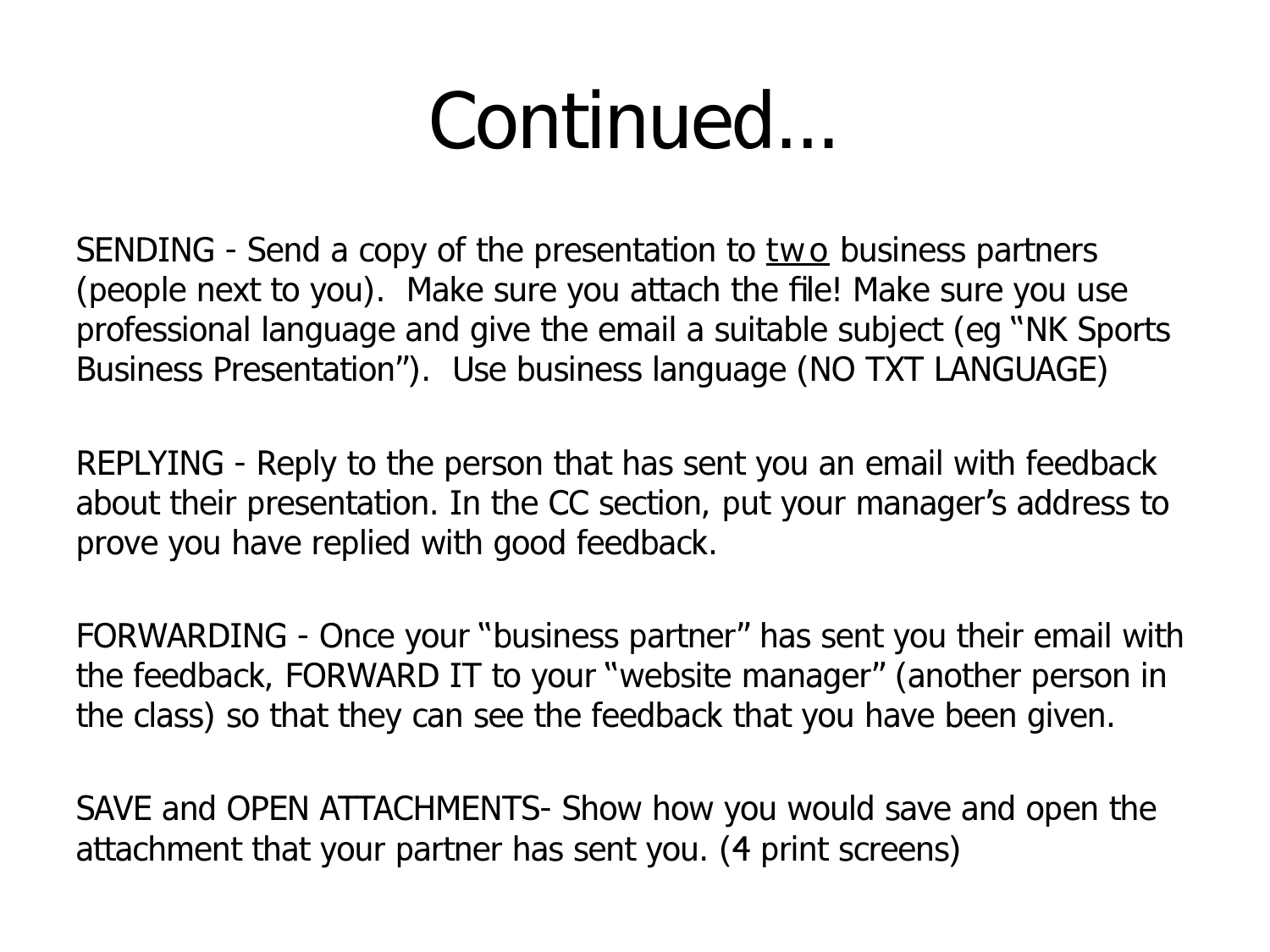

# Continued…
SENDING - Send a copy of the presentation to two business partners (people next to you).  Make sure you attach the file! Make sure you use professional language and give the email a suitable subject (eg “NK Sports Business Presentation”).  Use business language (NO TXT LANGUAGE)

REPLYING - Reply to the person that has sent you an email with feedback about their presentation. In the CC section, put your manager’s address to prove you have replied with good feedback.

FORWARDING - Once your “business partner” has sent you their email with the feedback, FORWARD IT to your “website manager” (another person in the class) so that they can see the feedback that you have been given.

SAVE and OPEN ATTACHMENTS- Show how you would save and open the attachment that your partner has sent you. (4 print screens)